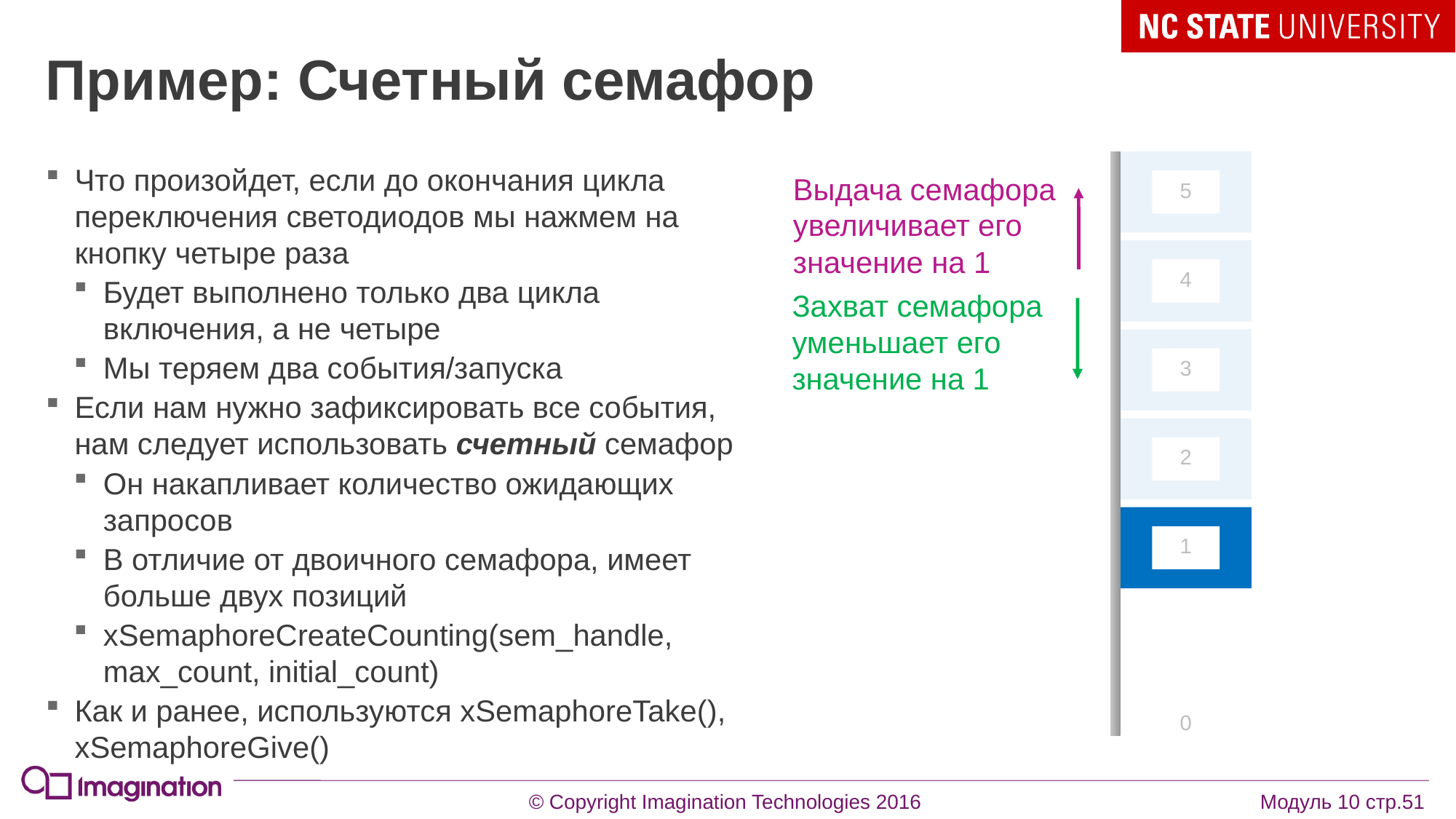

# Пример: Счетный семафор

5

Что произойдет, если до окончания цикла переключения светодиодов мы нажмем на кнопку четыре раза
Будет выполнено только два цикла включения, а не четыре
Мы теряем два события/запуска
Если нам нужно зафиксировать все события, нам следует использовать счетный семафор
Он накапливает количество ожидающих запросов
В отличие от двоичного семафора, имеет больше двух позиций
xSemaphoreCreateCounting(sem_handle, max_count, initial_count)
Как и ранее, используются xSemaphoreTake(), xSemaphoreGive()
Выдача семафора увеличивает его значение на 1

4
Захват семафора уменьшает его значение на 1

3

2

1
0